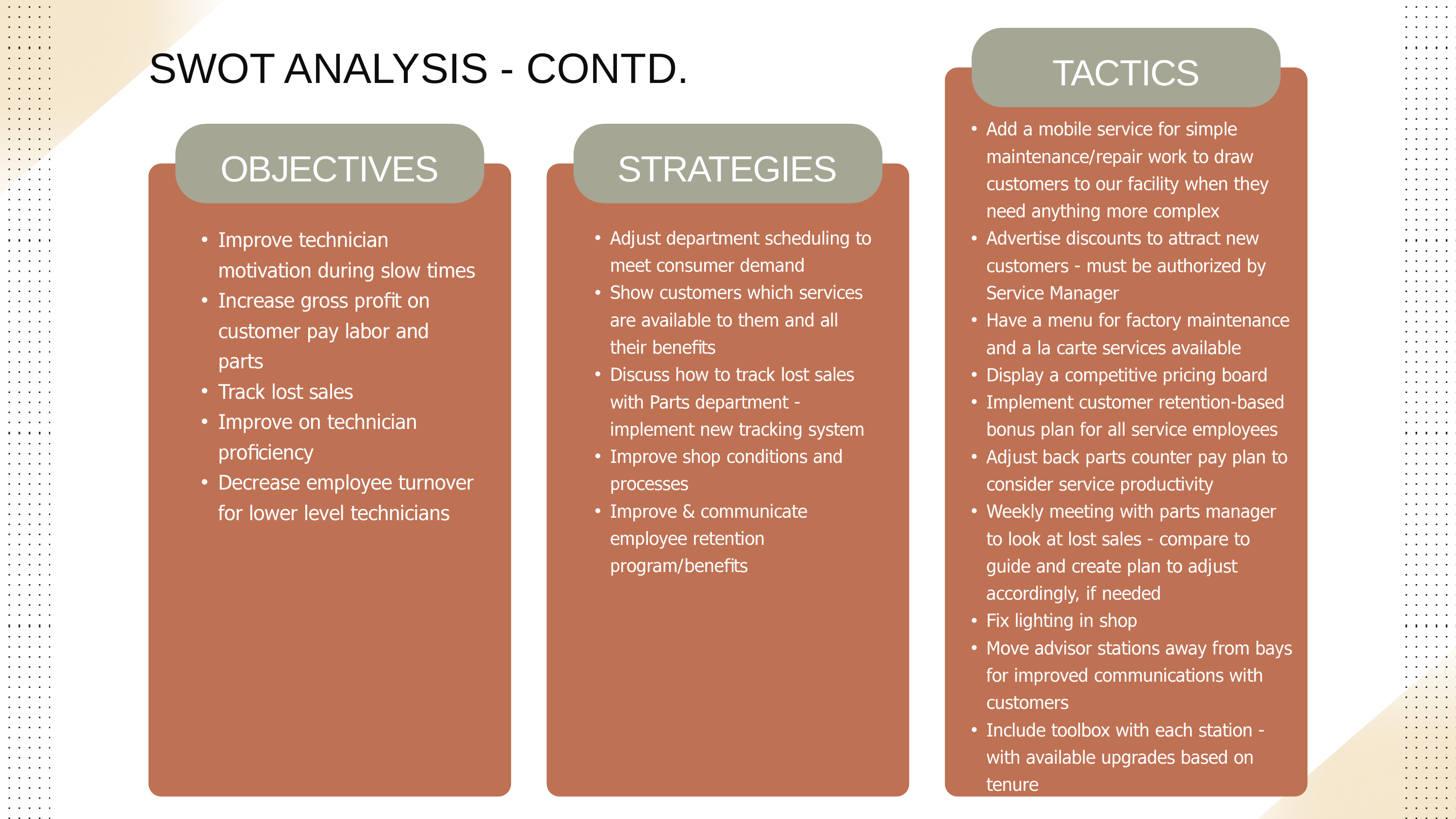

SWOT ANALYSIS - CONTD.
TACTICS

Add a mobile service for simple maintenance/repair work to draw customers to our facility when they need anything more complex
Advertise discounts to attract new customers - must be authorized by Service Manager
Have a menu for factory maintenance and a la carte services available
Display a competitive pricing board
Implement customer retention-based bonus plan for all service employees
Adjust back parts counter pay plan to consider service productivity
Weekly meeting with parts manager to look at lost sales - compare to guide and create plan to adjust accordingly, if needed
Fix lighting in shop
Move advisor stations away from bays for improved communications with customers
Include toolbox with each station - with available upgrades based on tenure

OBJECTIVES
STRATEGIES

Improve technician motivation during slow times
Increase gross profit on customer pay labor and parts
Track lost sales
Improve on technician proficiency
Decrease employee turnover for lower level technicians
Adjust department scheduling to meet consumer demand
Show customers which services are available to them and all their benefits
Discuss how to track lost sales with Parts department - implement new tracking system
Improve shop conditions and processes
Improve & communicate employee retention program/benefits